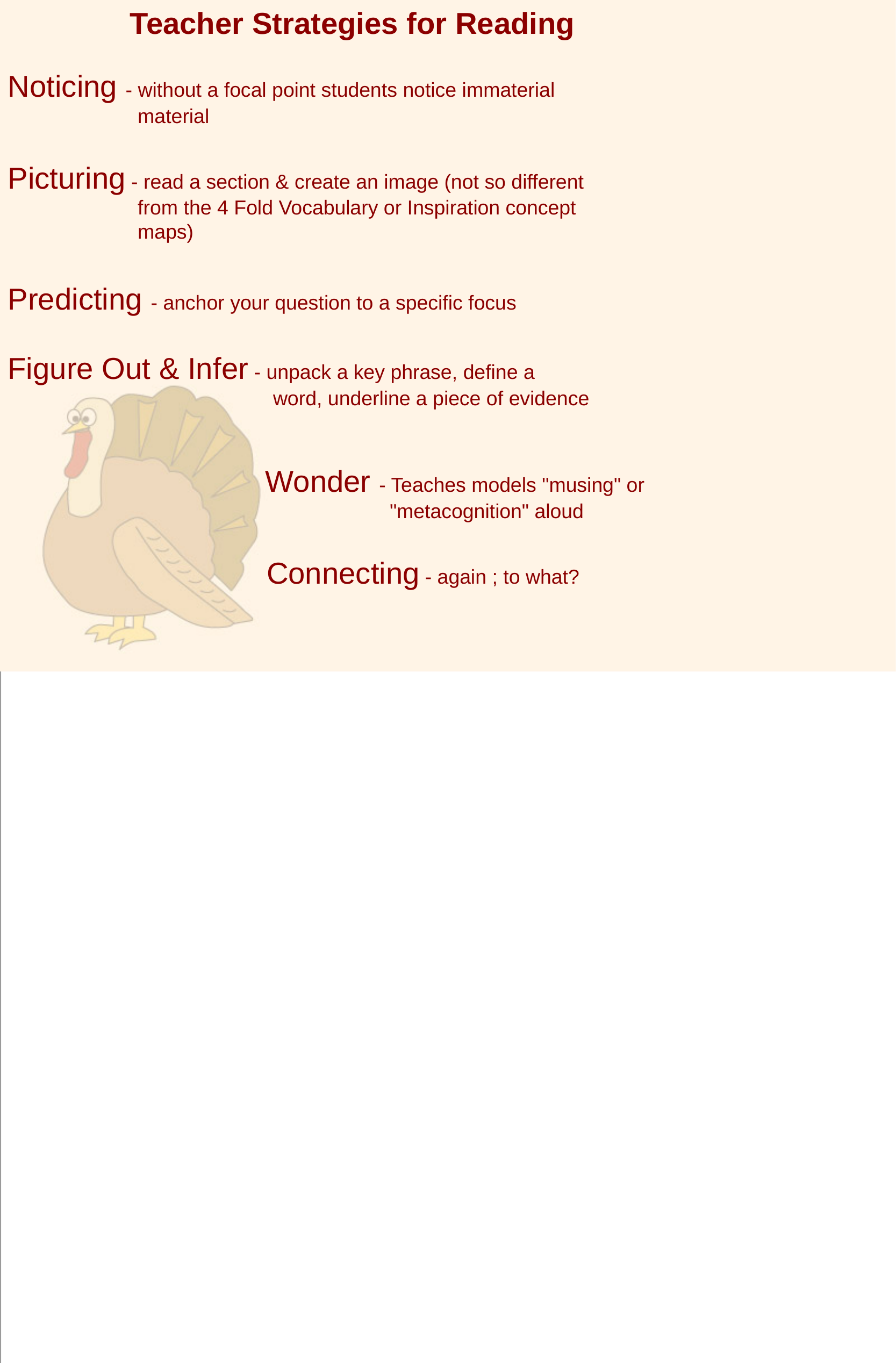

Teacher Strategies for Reading
Noticing - without a focal point students notice immaterial
                       material
Picturing - read a section & create an image (not so different
                       from the 4 Fold Vocabulary or Inspiration concept
                       maps)
Predicting - anchor your question to a specific focus
Figure Out & Infer - unpack a key phrase, define a
                                               word, underline a piece of evidence
Wonder - Teaches models "musing" or
                      "metacognition" aloud
Connecting - again ; to what?